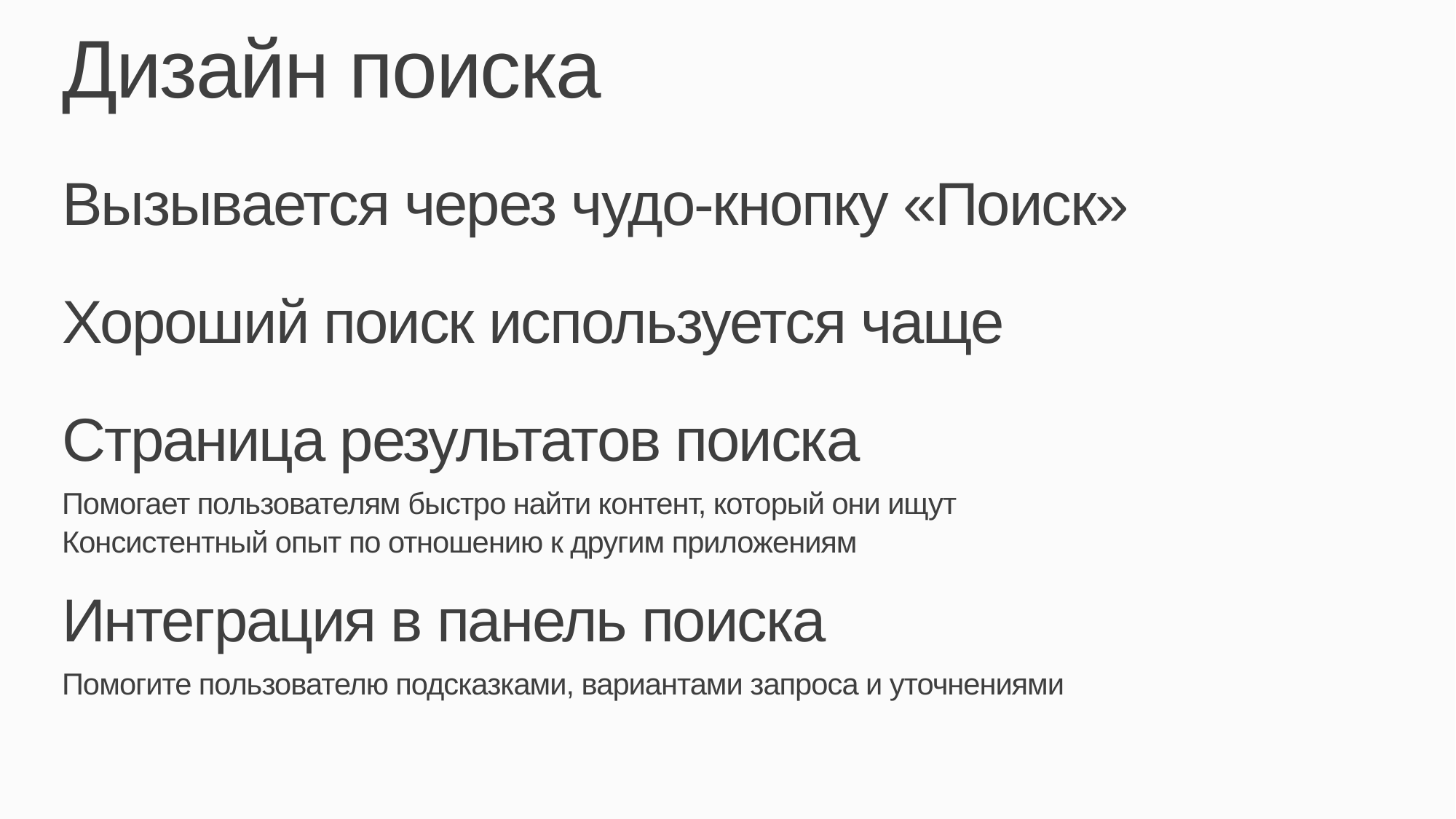

# Дизайн поиска
Вызывается через чудо-кнопку «Поиск»

Хороший поиск используется чаще

Страница результатов поиска
Помогает пользователям быстро найти контент, который они ищут
Консистентный опыт по отношению к другим приложениям

Интеграция в панель поиска
Помогите пользователю подсказками, вариантами запроса и уточнениями